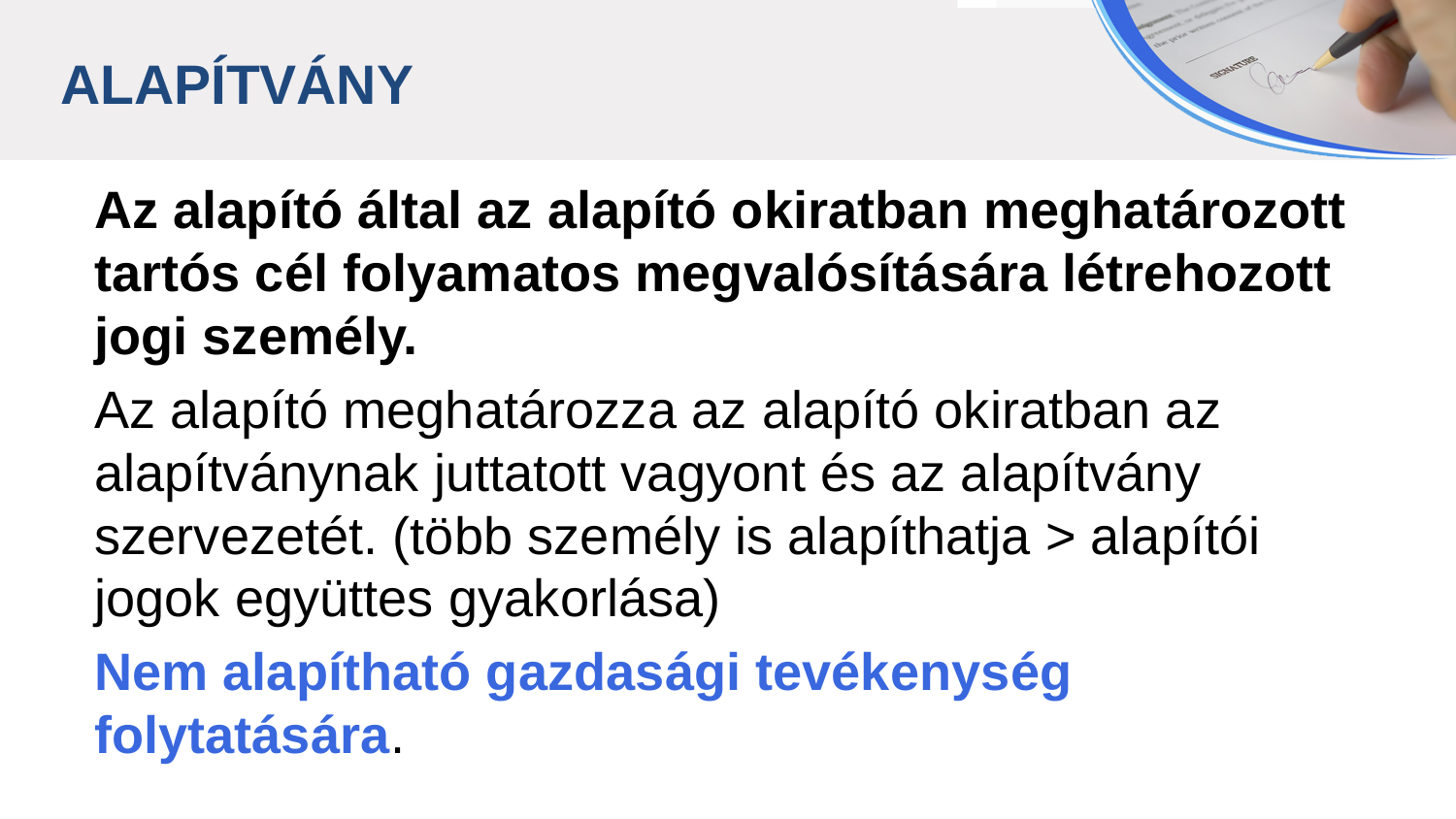

ALAPÍTVÁNY
Az alapító által az alapító okiratban meghatározott tartós cél folyamatos megvalósítására létrehozott jogi személy.
Az alapító meghatározza az alapító okiratban az alapítványnak juttatott vagyont és az alapítvány szervezetét. (több személy is alapíthatja > alapítói jogok együttes gyakorlása)
Nem alapítható gazdasági tevékenység folytatására.